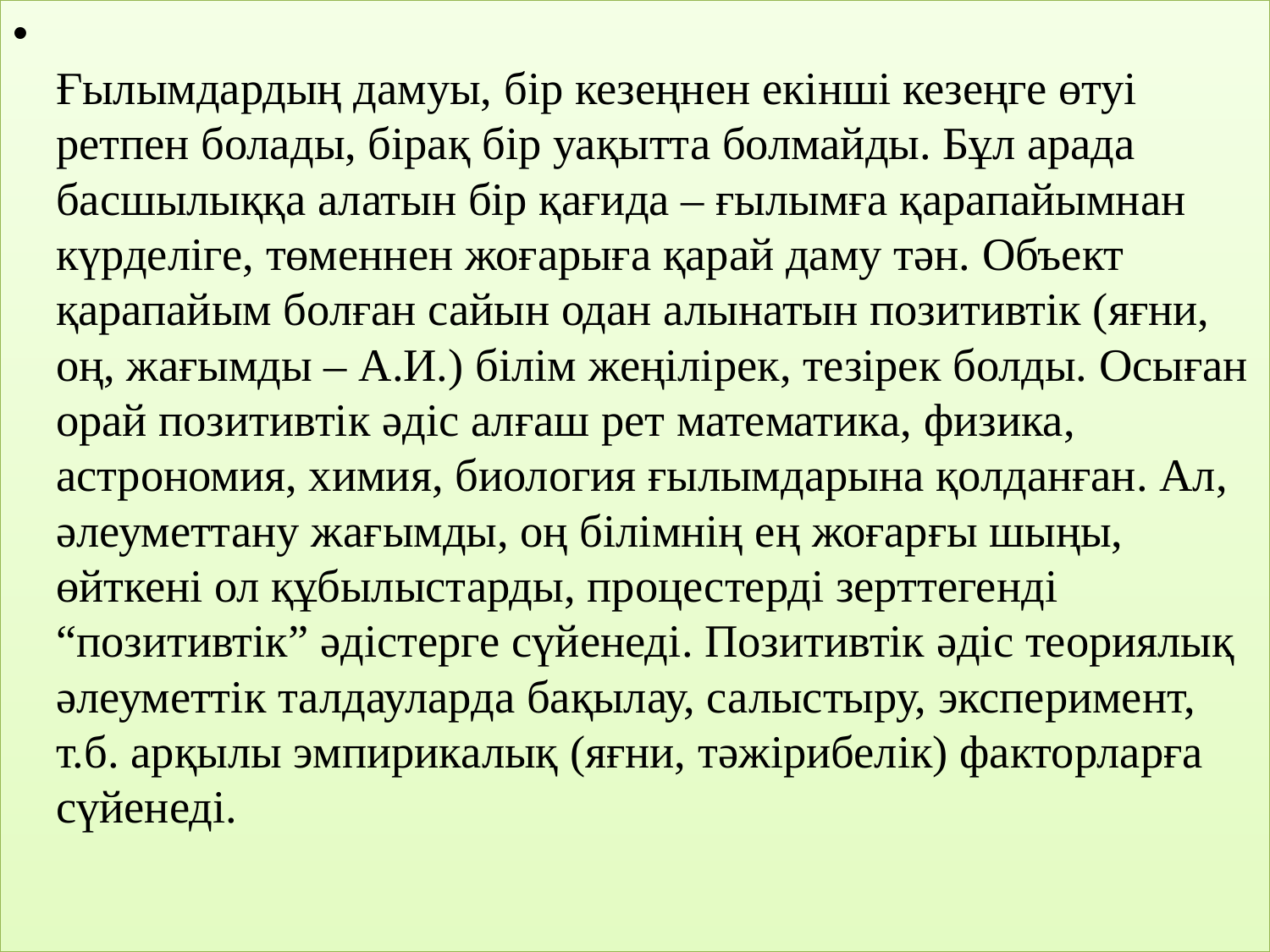

Ғылымдардың дамуы, бір кезеңнен екінші кезеңге өтуі ретпен болады, бірақ бір уақытта болмайды. Бұл арада басшылыққа алатын бір қағида – ғылымға қарапайымнан күрделіге, төменнен жоғарыға қарай даму тән. Объект қарапайым болған сайын одан алынатын позитивтік (яғни, оң, жағымды – А.И.) білім жеңілірек, тезірек болды. Осыған орай позитивтік әдіс алғаш рет математика, физика, астрономия, химия, биология ғылымдарына қолданған. Ал, әлеуметтану жағымды, оң білімнің ең жоғарғы шыңы, өйткені ол құбылыстарды, процестерді зерттегенді “позитивтік” әдістерге сүйенеді. Позитивтік әдіс теориялық әлеуметтік талдауларда бақылау, салыстыру, эксперимент, т.б. арқылы эмпирикалық (яғни, тәжірибелік) факторларға сүйенеді.